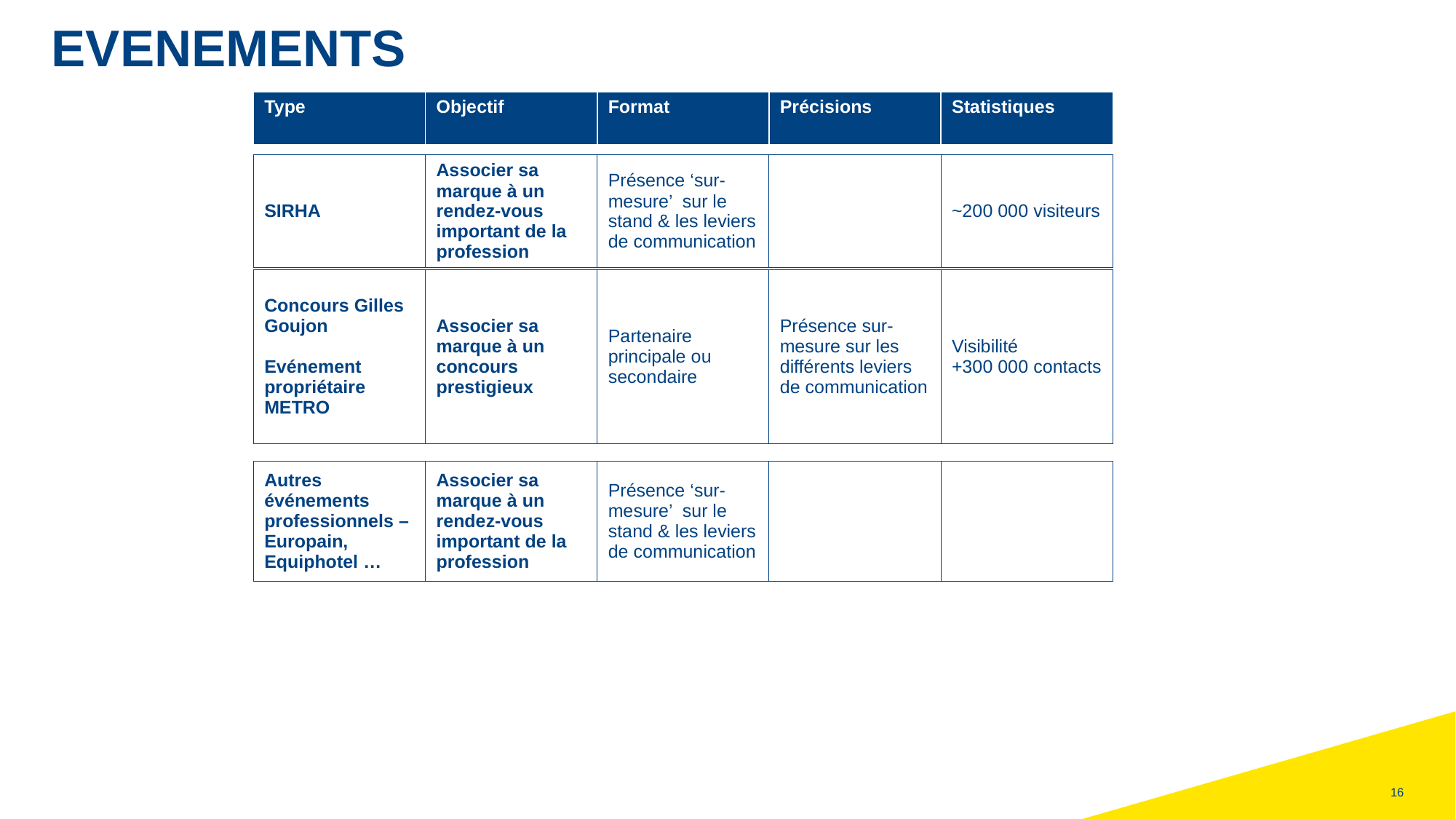

# EVENEMENTS
| Type | Objectif | Format | Précisions | Statistiques |
| --- | --- | --- | --- | --- |
| SIRHA | Associer sa marque à un rendez-vous important de la profession | Présence ‘sur-mesure’ sur le stand & les leviers de communication |  | ~200 000 visiteurs |
| --- | --- | --- | --- | --- |
| Concours Gilles Goujon Evénement propriétaire METRO | Associer sa marque à un concours prestigieux | Partenaire principale ou secondaire | Présence sur-mesure sur les différents leviers de communication | Visibilité +300 000 contacts |
| --- | --- | --- | --- | --- |
| Autres événements professionnels – Europain, Equiphotel … | Associer sa marque à un rendez-vous important de la profession | Présence ‘sur-mesure’ sur le stand & les leviers de communication |  |  |
| --- | --- | --- | --- | --- |
16